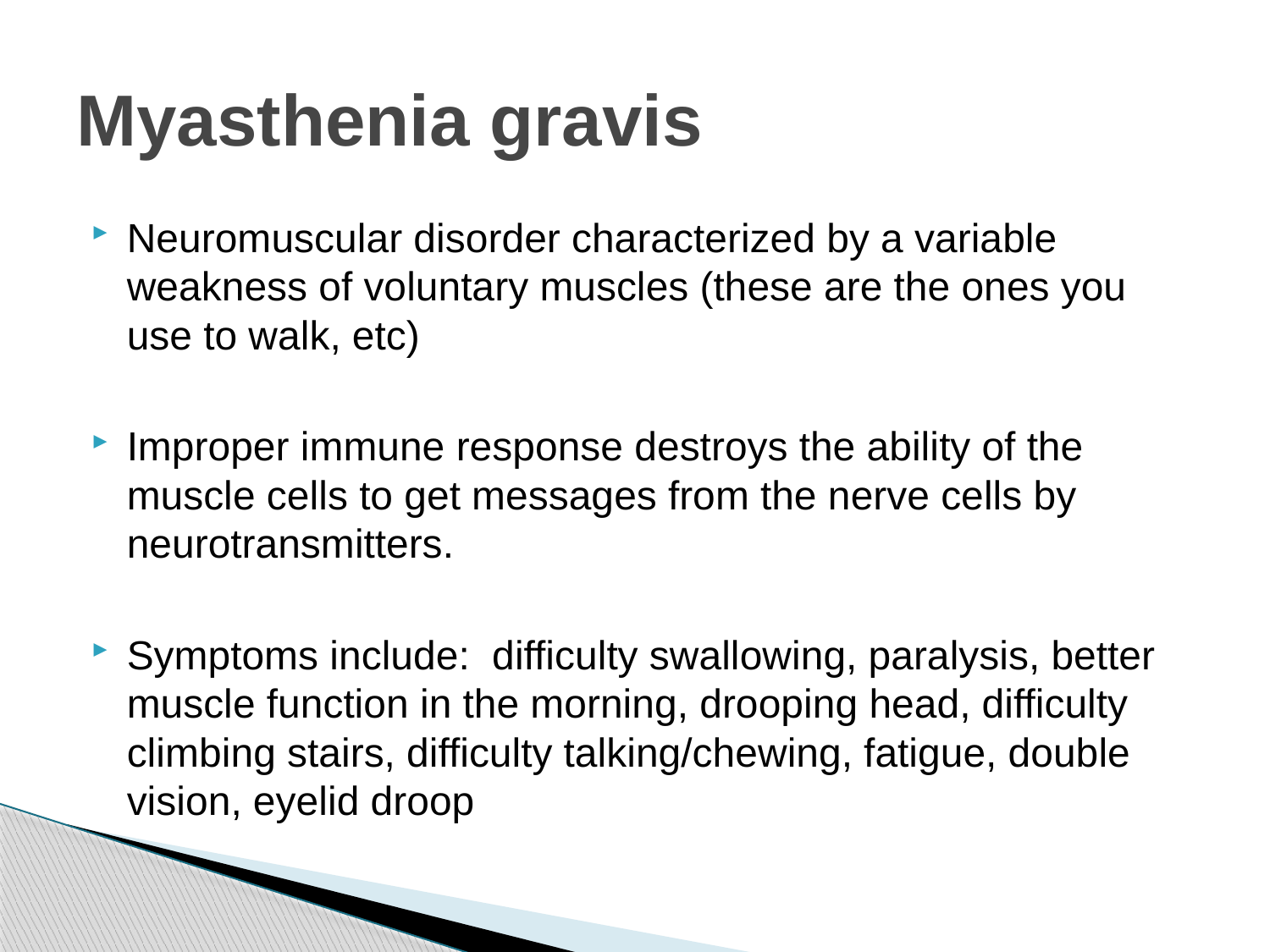

# Myasthenia gravis
Neuromuscular disorder characterized by a variable weakness of voluntary muscles (these are the ones you use to walk, etc)

Improper immune response destroys the ability of the muscle cells to get messages from the nerve cells by neurotransmitters.

Symptoms include:  difficulty swallowing, paralysis, better muscle function in the morning, drooping head, difficulty climbing stairs, difficulty talking/chewing, fatigue, double vision, eyelid droop